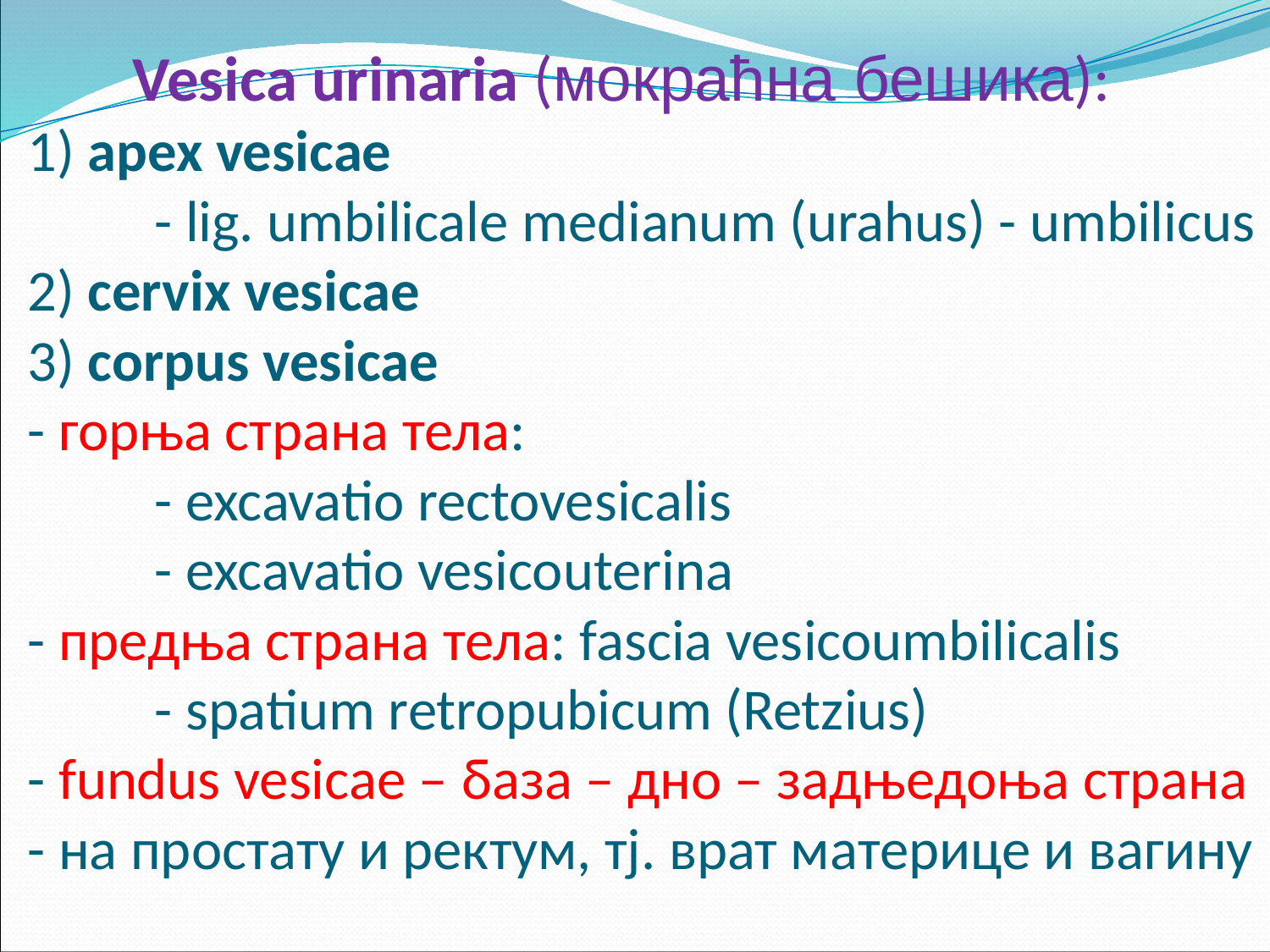

Vesica urinaria (мокраћна бешикa):
1) apex vesicae
	- lig. umbilicale medianum (urahus) - umbilicus
2) cervix vesicae
3) corpus vesicae
- горња страна телa:
	- excavatio rectovesicalis
	- excavatio vesicouterina
- предња страна тела: fascia vesicoumbilicalis
	- spatium retropubicum (Retzius)
- fundus vesicae – база – дно – задњедоња страна - на простату и ректум, тј. врат мaтерице и вaгину